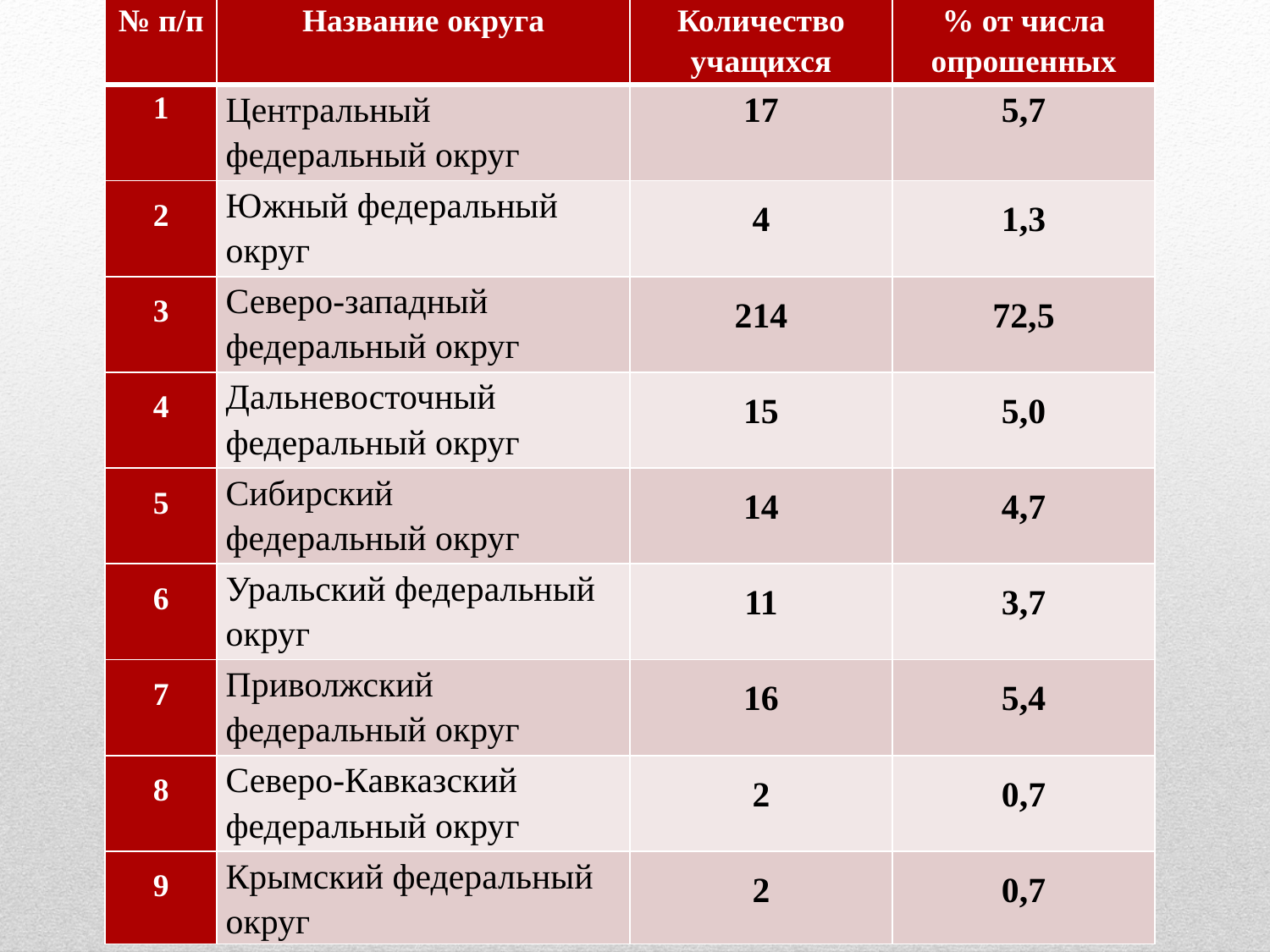

| № п/п | Название округа | Количество учащихся | % от числа опрошенных |
| --- | --- | --- | --- |
| 1 | Центральный федеральный округ | 17 | 5,7 |
| 2 | Южный федеральный округ | 4 | 1,3 |
| 3 | Северо-западный федеральный округ | 214 | 72,5 |
| 4 | Дальневосточный федеральный округ | 15 | 5,0 |
| 5 | Сибирский федеральный округ | 14 | 4,7 |
| 6 | Уральский федеральный округ | 11 | 3,7 |
| 7 | Приволжский федеральный округ | 16 | 5,4 |
| 8 | Северо-Кавказский федеральный округ | 2 | 0,7 |
| 9 | Крымский федеральный округ | 2 | 0,7 |